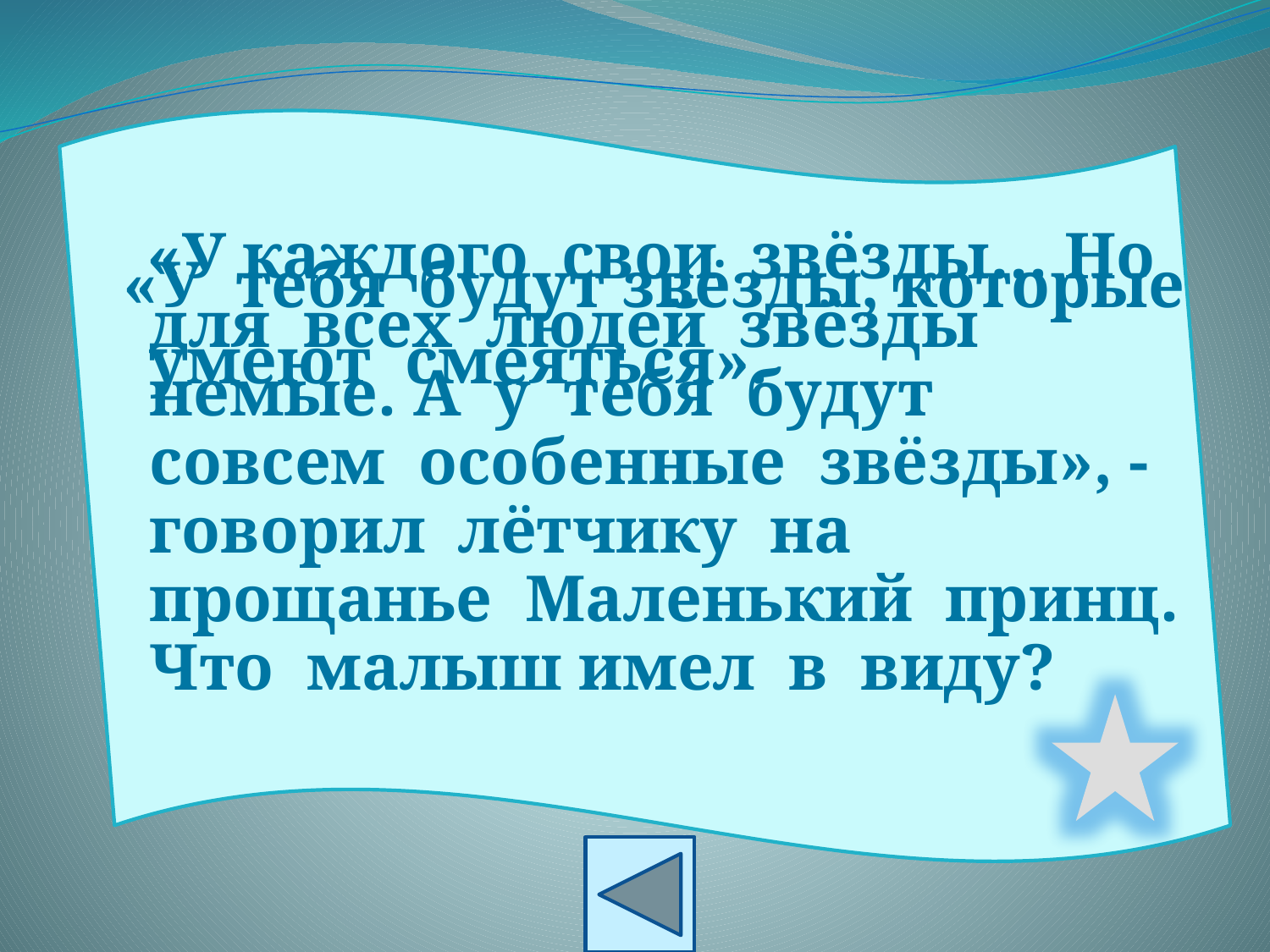

«У каждого  свои  звёзды… Но  для  всех  людей  звёзды  немые. А  у  тебя  будут  совсем  особенные  звёзды», - говорил  лётчику  на  прощанье  Маленький  принц. Что  малыш имел  в  виду?

 «У  тебя  будут звёзды, которые умеют  смеяться».